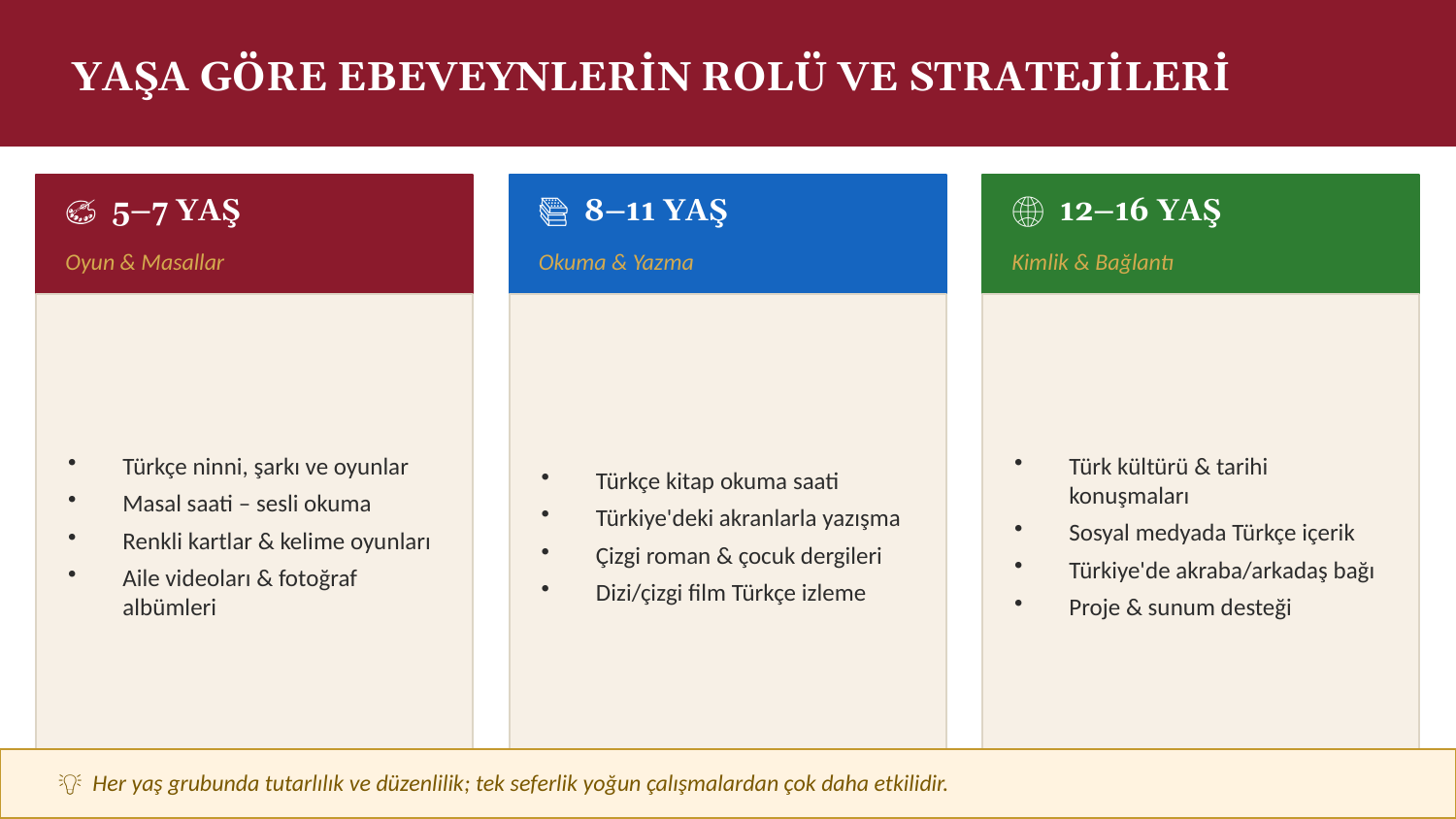

YAŞA GÖRE EBEVEYNLERİN ROLÜ VE STRATEJİLERİ

🎨  5–7 YAŞ
📚  8–11 YAŞ
🌐  12–16 YAŞ
Oyun & Masallar
Okuma & Yazma
Kimlik & Bağlantı

Türkçe ninni, şarkı ve oyunlar
Masal saati – sesli okuma
Renkli kartlar & kelime oyunları
Aile videoları & fotoğraf albümleri
Türkçe kitap okuma saati
Türkiye'deki akranlarla yazışma
Çizgi roman & çocuk dergileri
Dizi/çizgi film Türkçe izleme
Türk kültürü & tarihi konuşmaları
Sosyal medyada Türkçe içerik
Türkiye'de akraba/arkadaş bağı
Proje & sunum desteği

💡  Her yaş grubunda tutarlılık ve düzenlilik; tek seferlik yoğun çalışmalardan çok daha etkilidir.